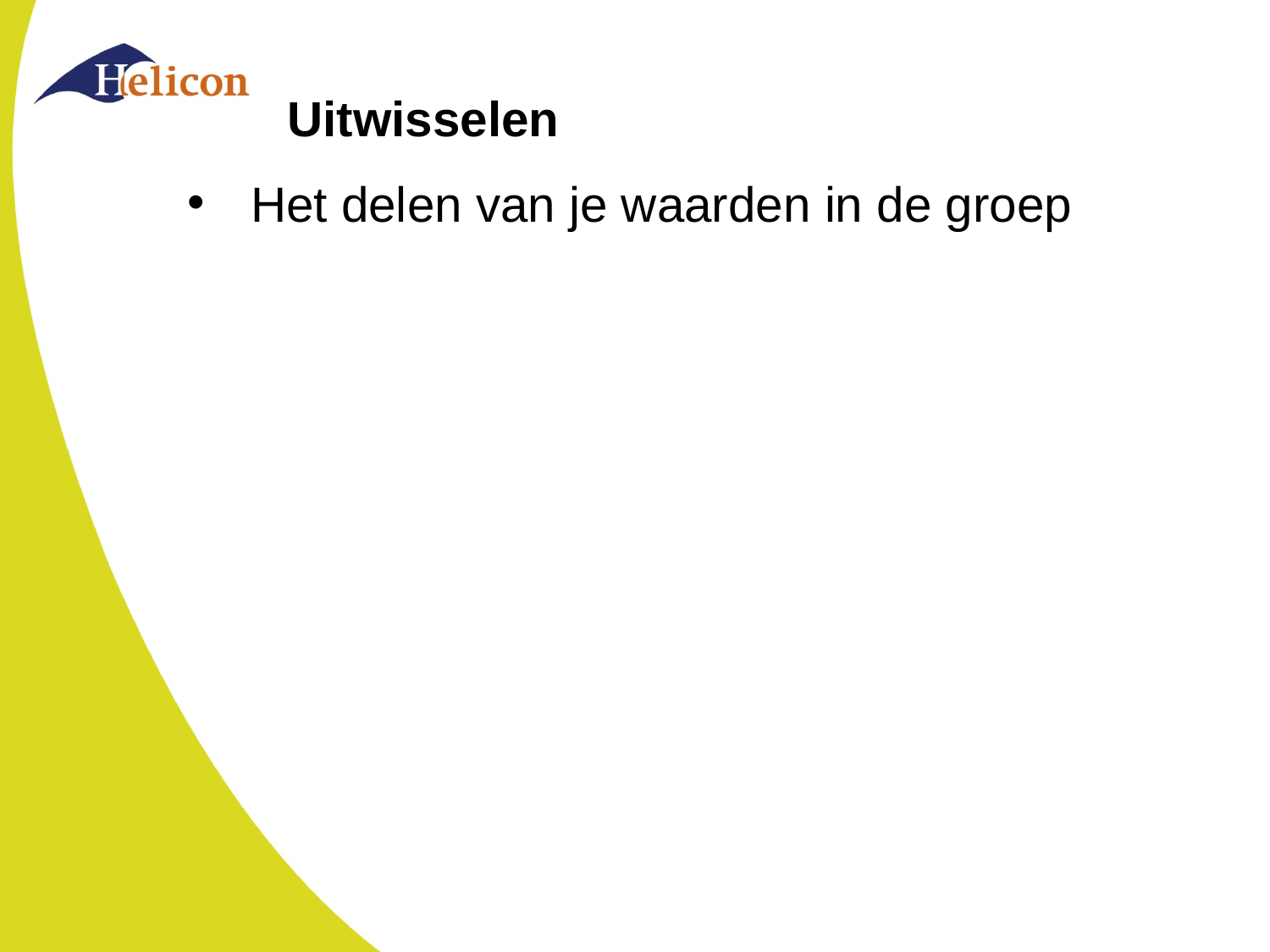

# Uitwisselen
Het delen van je waarden in de groep